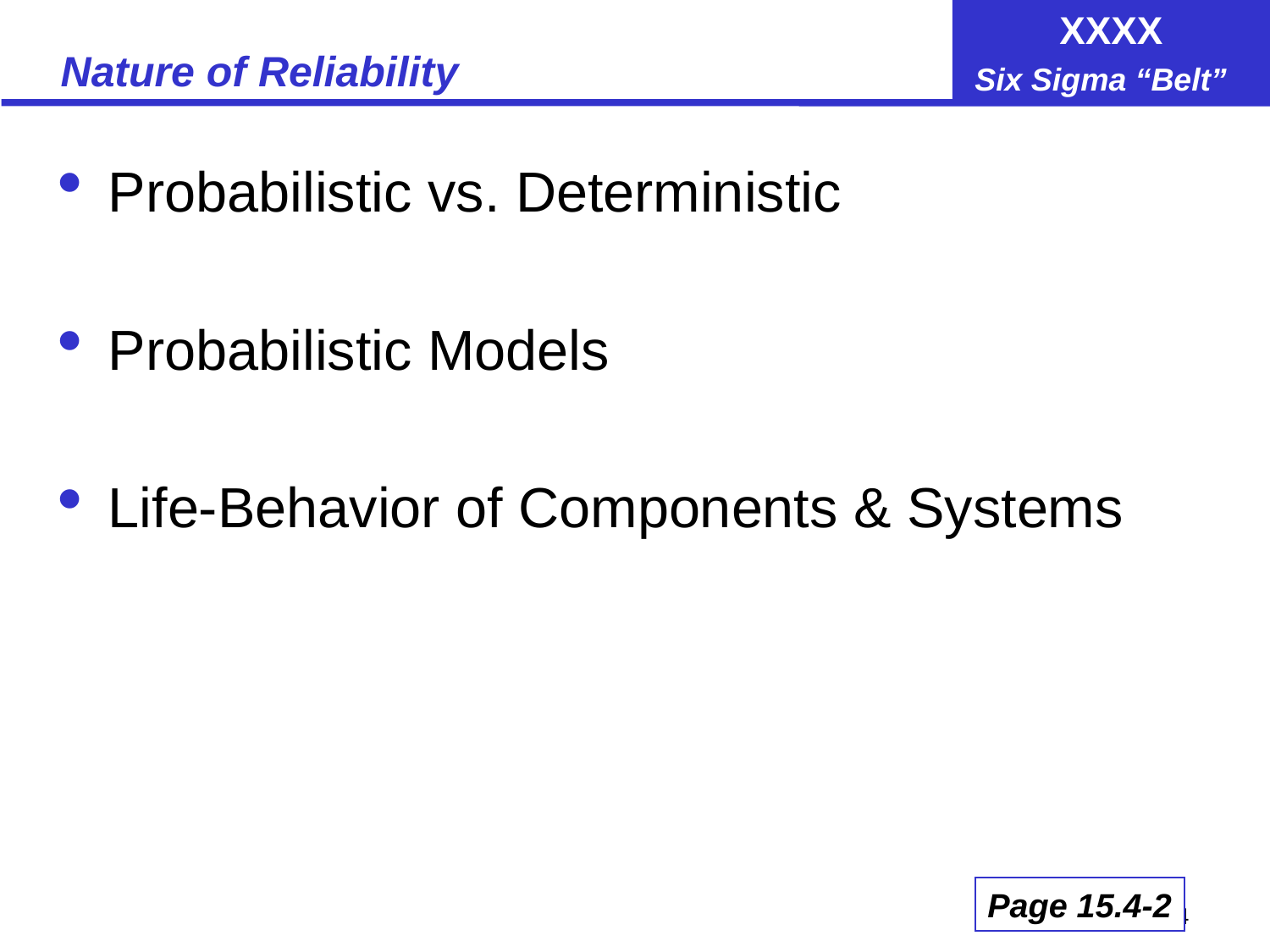

# Nature of Reliability
Probabilistic vs. Deterministic

Probabilistic Models

Life-Behavior of Components & Systems
Page 15.4-2